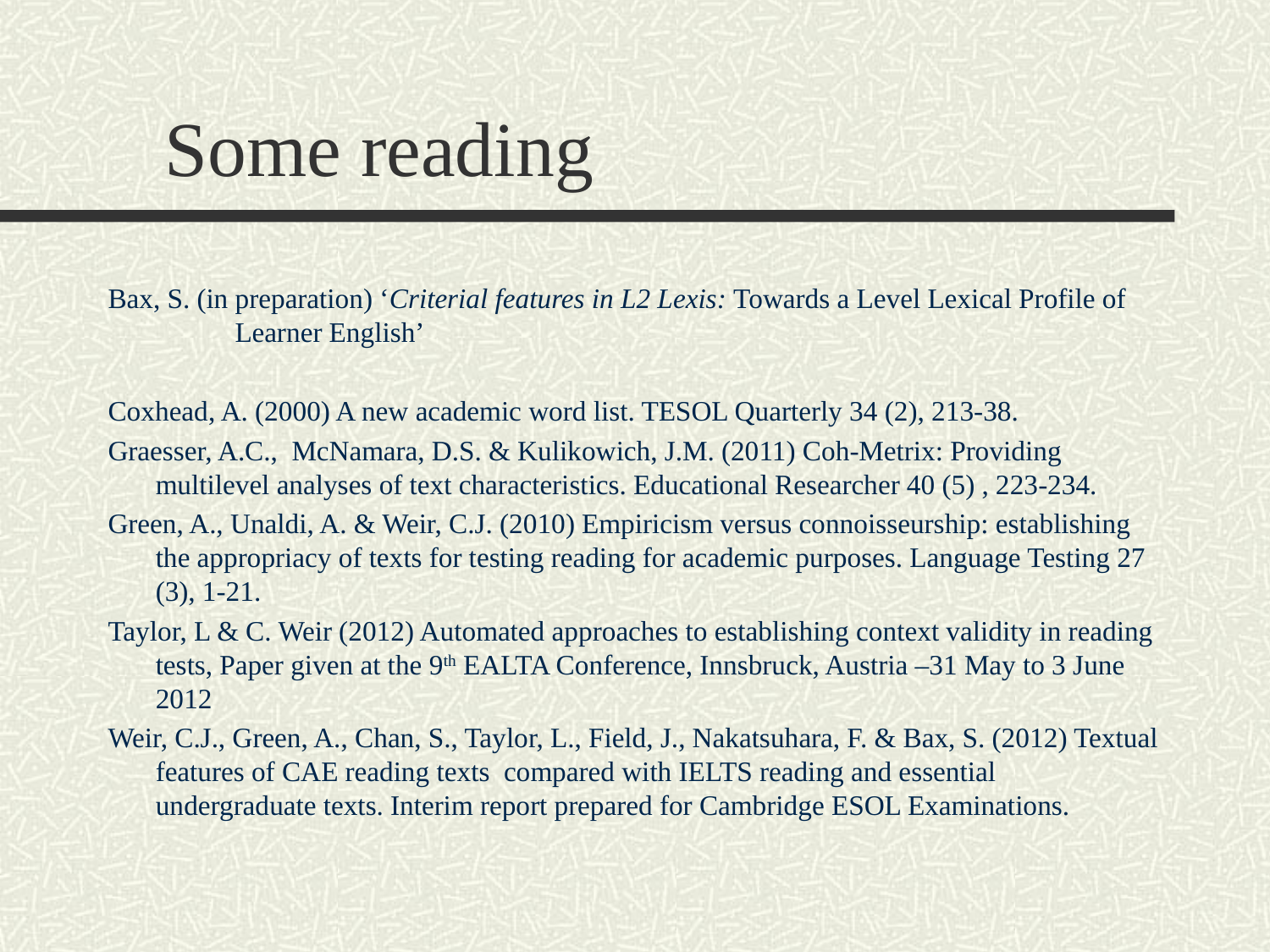

# Some reading
Bax, S. (in preparation) ‘Criterial features in L2 Lexis: Towards a Level Lexical Profile of 	Learner English’

Coxhead, A. (2000) A new academic word list. TESOL Quarterly 34 (2), 213-38.
Graesser, A.C.,  McNamara, D.S. & Kulikowich, J.M. (2011) Coh-Metrix: Providing multilevel analyses of text characteristics. Educational Researcher 40 (5) , 223-234.
Green, A., Unaldi, A. & Weir, C.J. (2010) Empiricism versus connoisseurship: establishing the appropriacy of texts for testing reading for academic purposes. Language Testing 27 (3), 1-21.
Taylor, L & C. Weir (2012) Automated approaches to establishing context validity in reading tests, Paper given at the 9th EALTA Conference, Innsbruck, Austria –31 May to 3 June 2012
Weir, C.J., Green, A., Chan, S., Taylor, L., Field, J., Nakatsuhara, F. & Bax, S. (2012) Textual features of CAE reading texts  compared with IELTS reading and essential undergraduate texts. Interim report prepared for Cambridge ESOL Examinations.